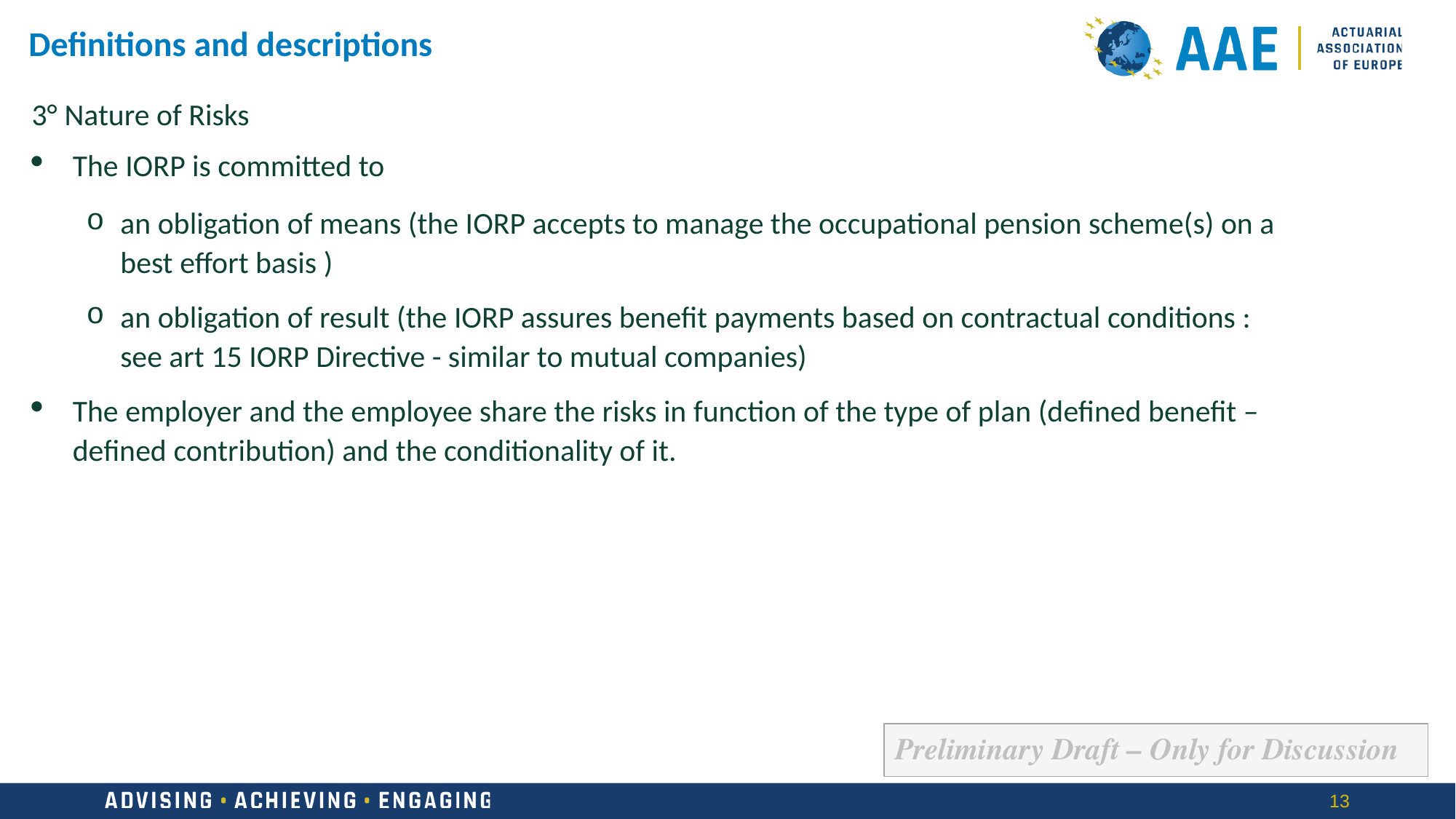

# Definitions and descriptions
3° Nature of Risks
The IORP is committed to
an obligation of means (the IORP accepts to manage the occupational pension scheme(s) on a best effort basis )
an obligation of result (the IORP assures benefit payments based on contractual conditions : see art 15 IORP Directive - similar to mutual companies)
The employer and the employee share the risks in function of the type of plan (defined benefit – defined contribution) and the conditionality of it.

Preliminary Draft – Only for Discussion
13